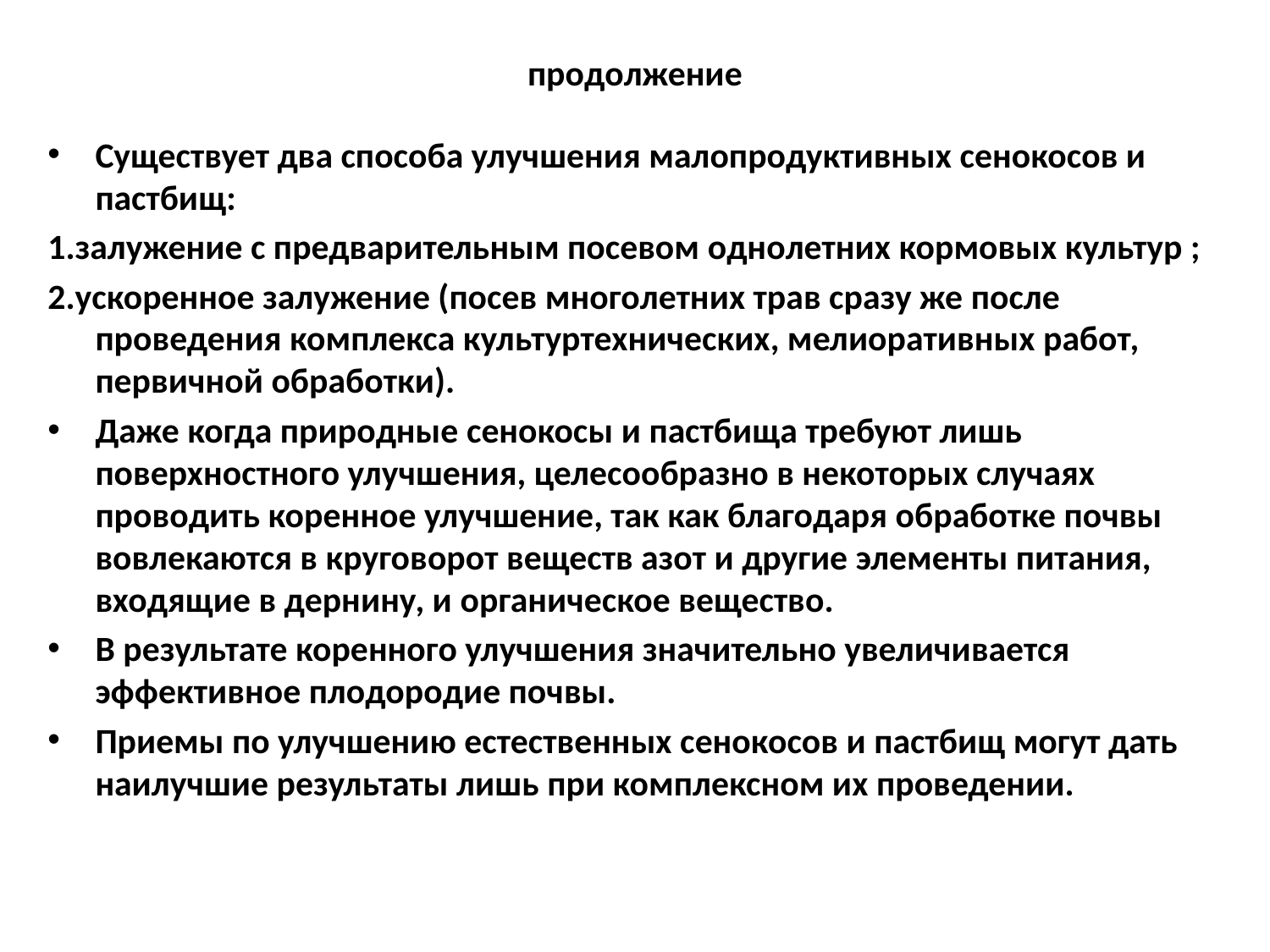

# продолжение
Существует два способа улучшения малопродуктивных сенокосов и пастбищ:
1.залужение с предварительным посевом однолетних кормовых культур ;
2.ускоренное залужение (посев многолетних трав сразу же после проведения комплекса культуртехнических, мелиоративных работ, первичной обработки).
Даже когда природные сенокосы и пастбища требуют лишь поверхностного улучшения, целесообразно в некоторых случаях проводить коренное улучшение, так как благодаря обработке почвы вовлекаются в круговорот веществ азот и другие элементы питания, входящие в дернину, и органическое вещество.
В результате коренного улучшения значительно увеличивается эффективное плодородие почвы.
Приемы по улучшению естественных сенокосов и пастбищ могут дать наилучшие результаты лишь при комплексном их проведении.